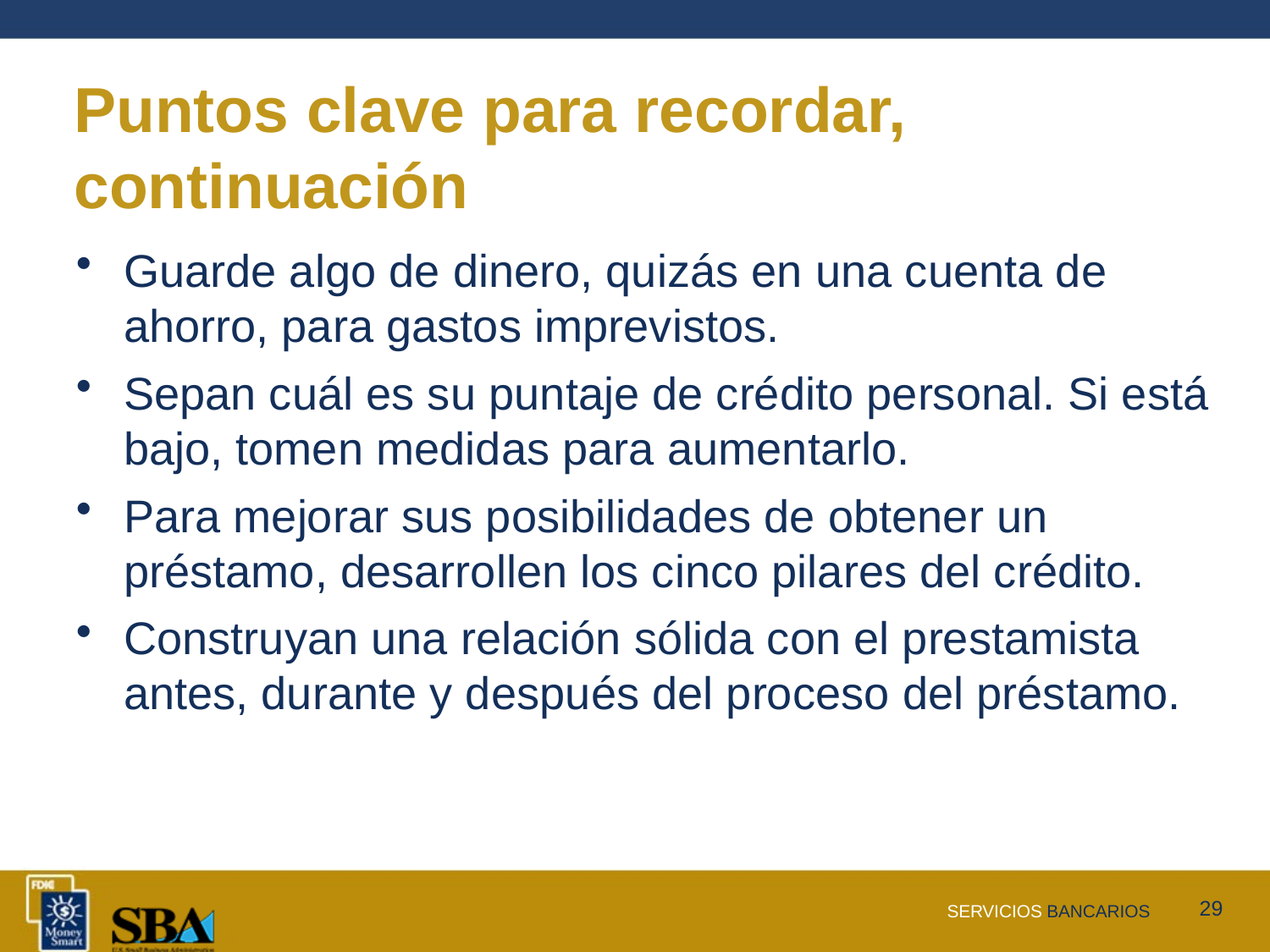

# Puntos clave para recordar, continuación
Guarde algo de dinero, quizás en una cuenta de ahorro, para gastos imprevistos.
Sepan cuál es su puntaje de crédito personal. Si está bajo, tomen medidas para aumentarlo.
Para mejorar sus posibilidades de obtener un préstamo, desarrollen los cinco pilares del crédito.
Construyan una relación sólida con el prestamista antes, durante y después del proceso del préstamo.